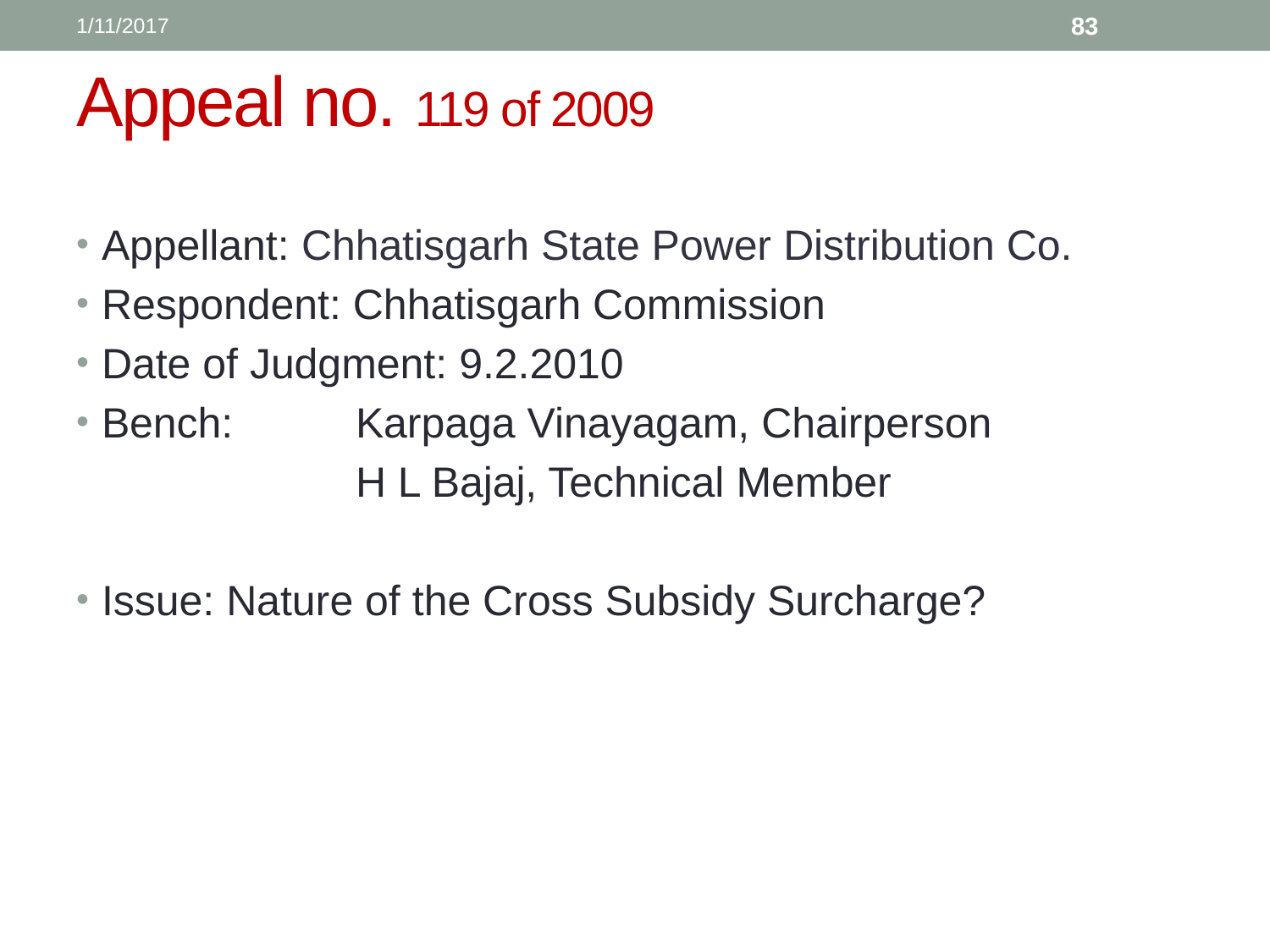

1/11/2017
83
# Appeal no. 119 of 2009
Appellant: Chhatisgarh State Power Distribution Co.
Respondent: Chhatisgarh Commission
Date of Judgment: 9.2.2010
Bench: 	Karpaga Vinayagam, Chairperson
			H L Bajaj, Technical Member

Issue: Nature of the Cross Subsidy Surcharge?